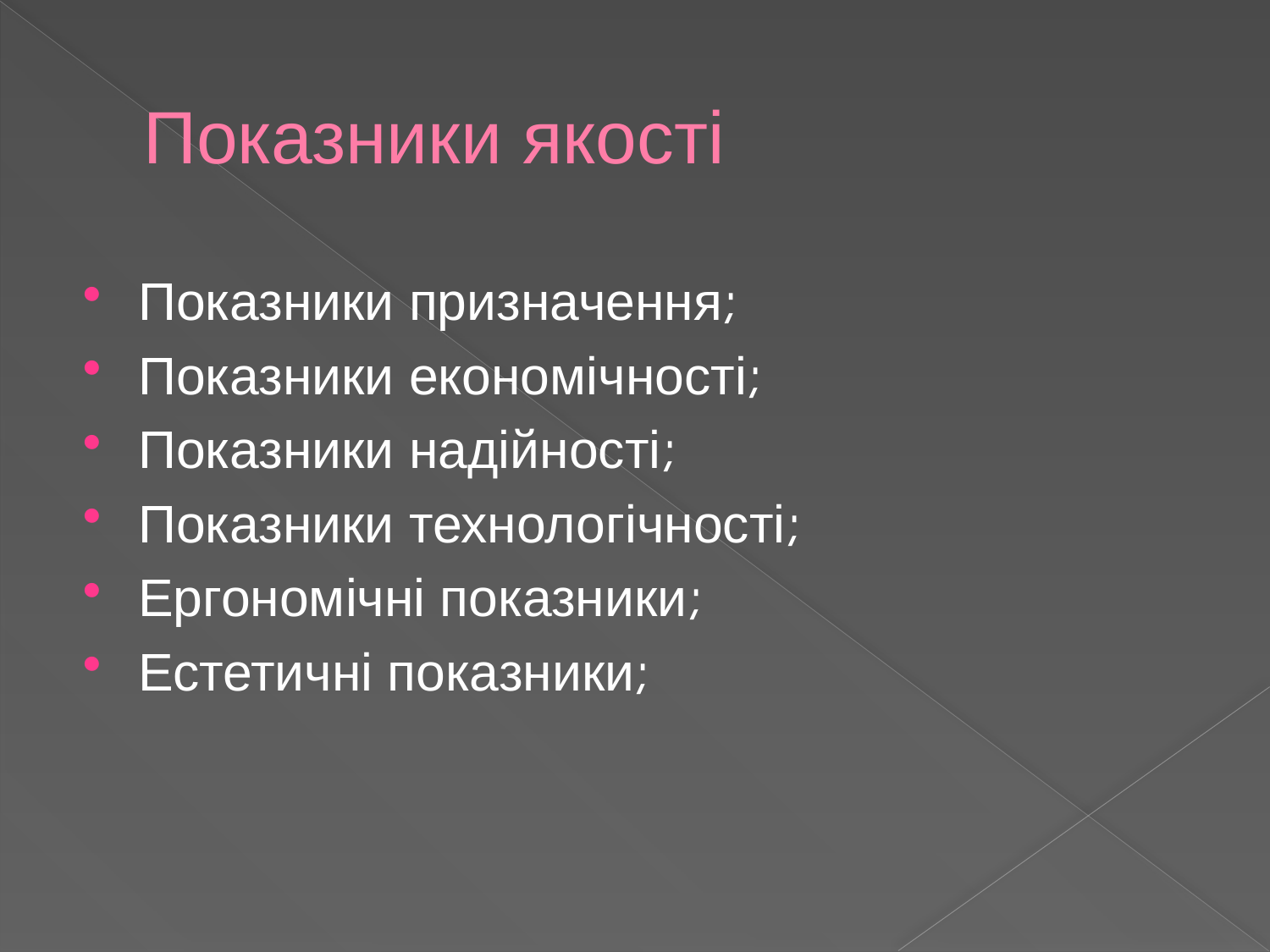

# Показники якості
Показники призначення;
Показники економічності;
Показники надійності;
Показники технологічності;
Ергономічні показники;
Естетичні показники;